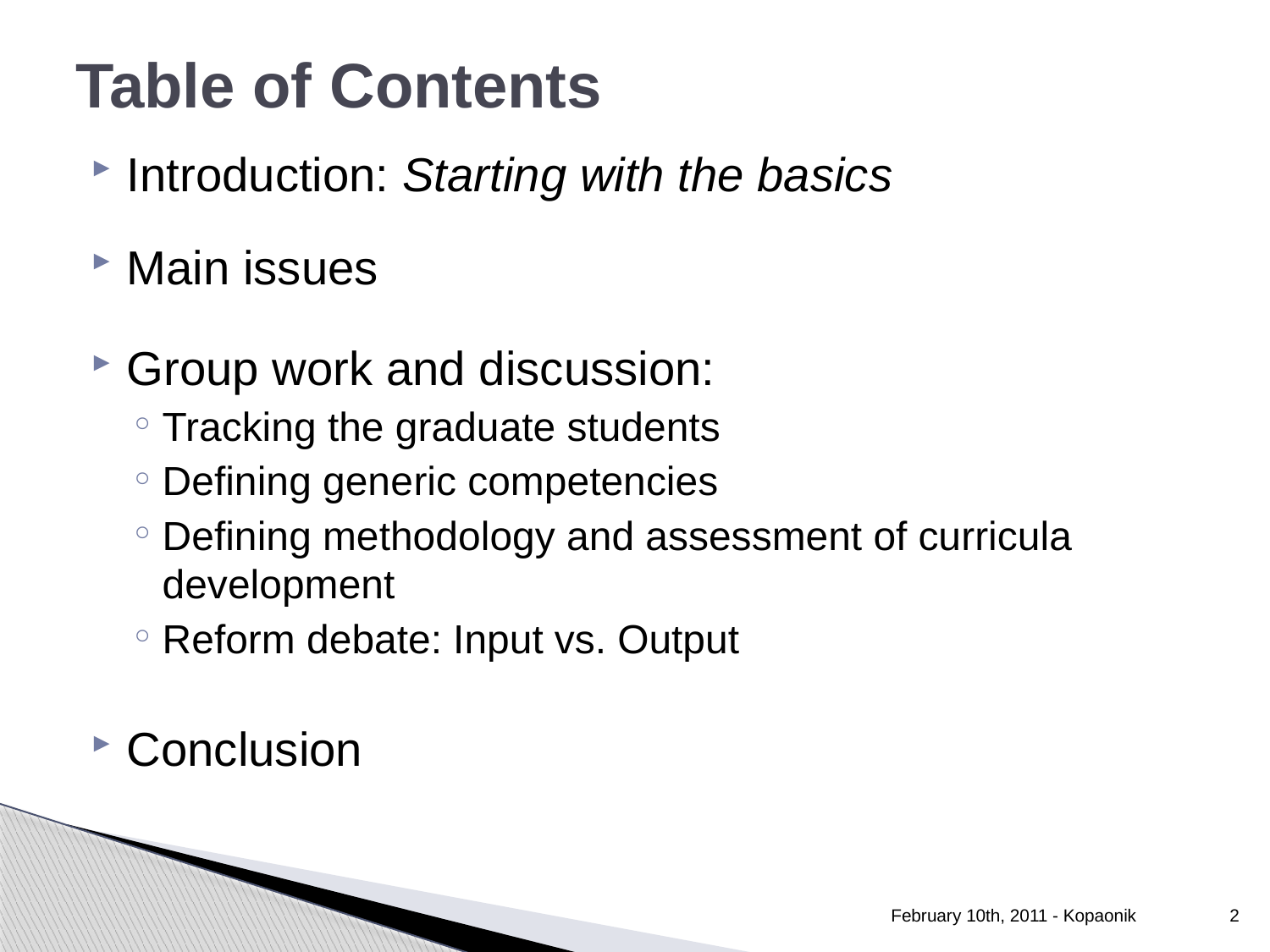

# Table of Contents
Introduction: Starting with the basics

Main issues

Group work and discussion:
Tracking the graduate students
Defining generic competencies
Defining methodology and assessment of curricula development
Reform debate: Input vs. Output

Conclusion
February 10th, 2011 - Kopaonik
2